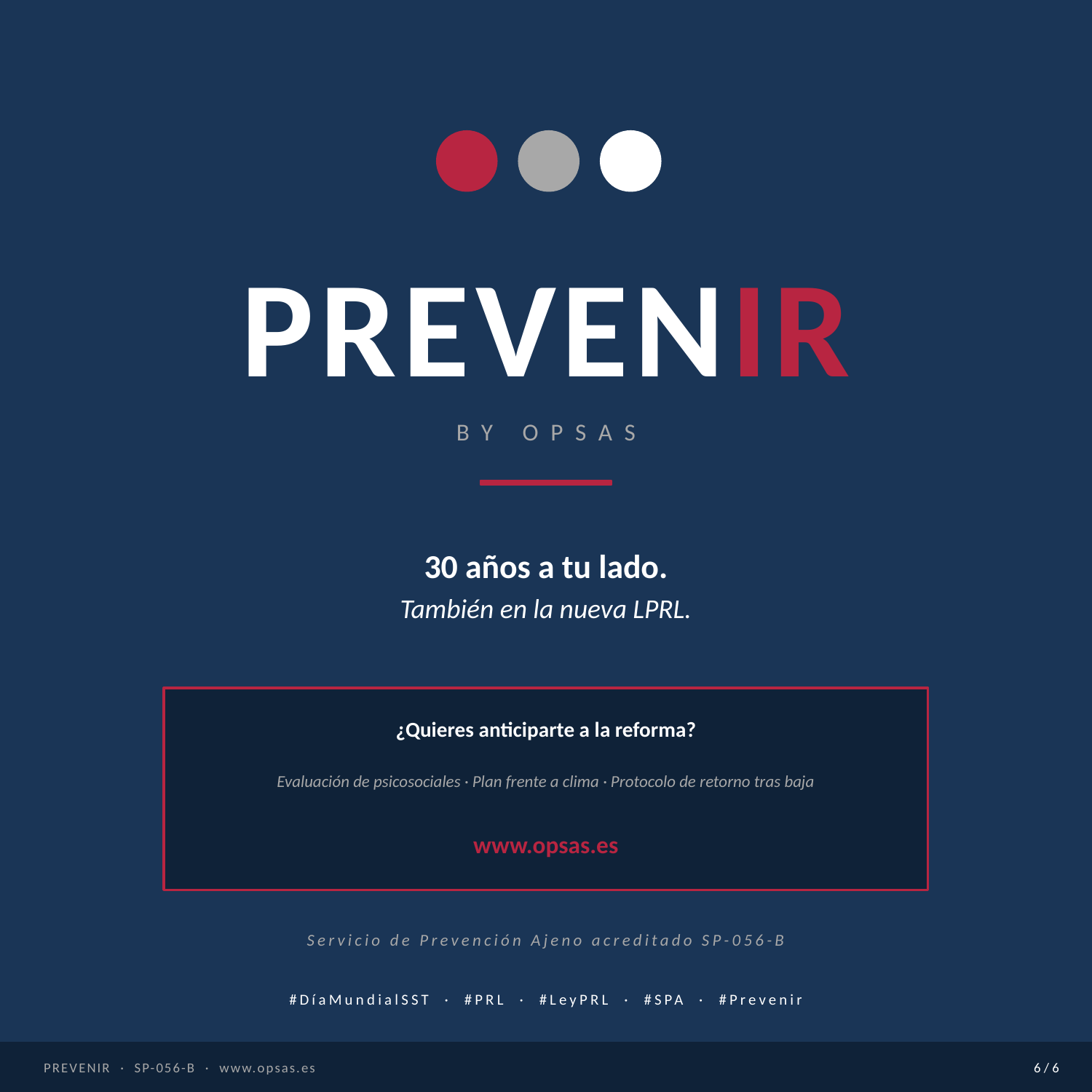

PREVENIR
BY OPSAS

30 años a tu lado.
También en la nueva LPRL.

¿Quieres anticiparte a la reforma?
Evaluación de psicosociales · Plan frente a clima · Protocolo de retorno tras baja
www.opsas.es
Servicio de Prevención Ajeno acreditado SP-056-B
#DíaMundialSST  ·  #PRL  ·  #LeyPRL  ·  #SPA  ·  #Prevenir

PREVENIR  ·  SP-056-B  ·  www.opsas.es
6 / 6